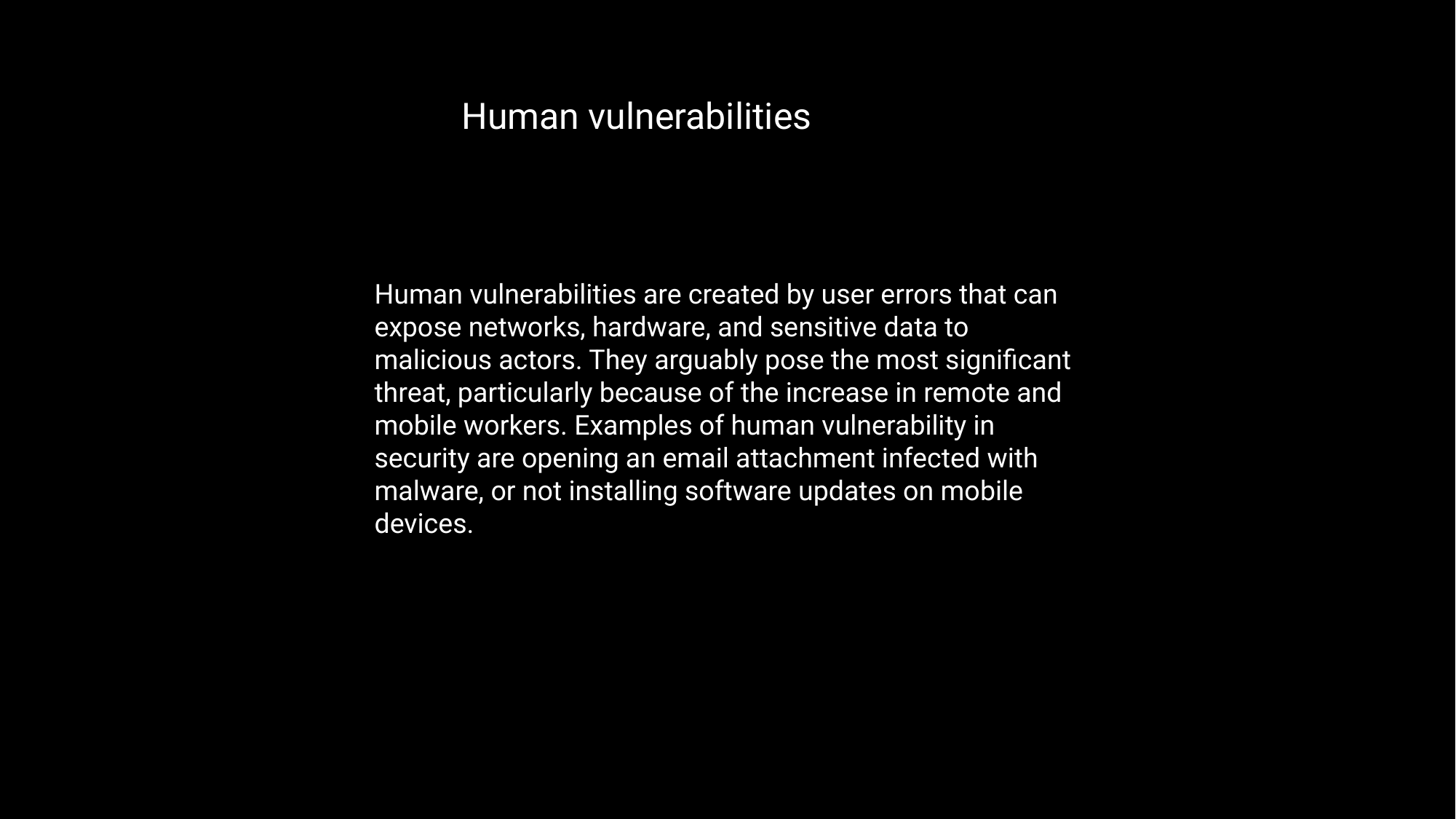

Human vulnerabilities
Human vulnerabilities are created by user errors that can expose networks, hardware, and sensitive data to malicious actors. They arguably pose the most significant threat, particularly because of the increase in remote and mobile workers. Examples of human vulnerability in security are opening an email attachment infected with malware, or not installing software updates on mobile devices.